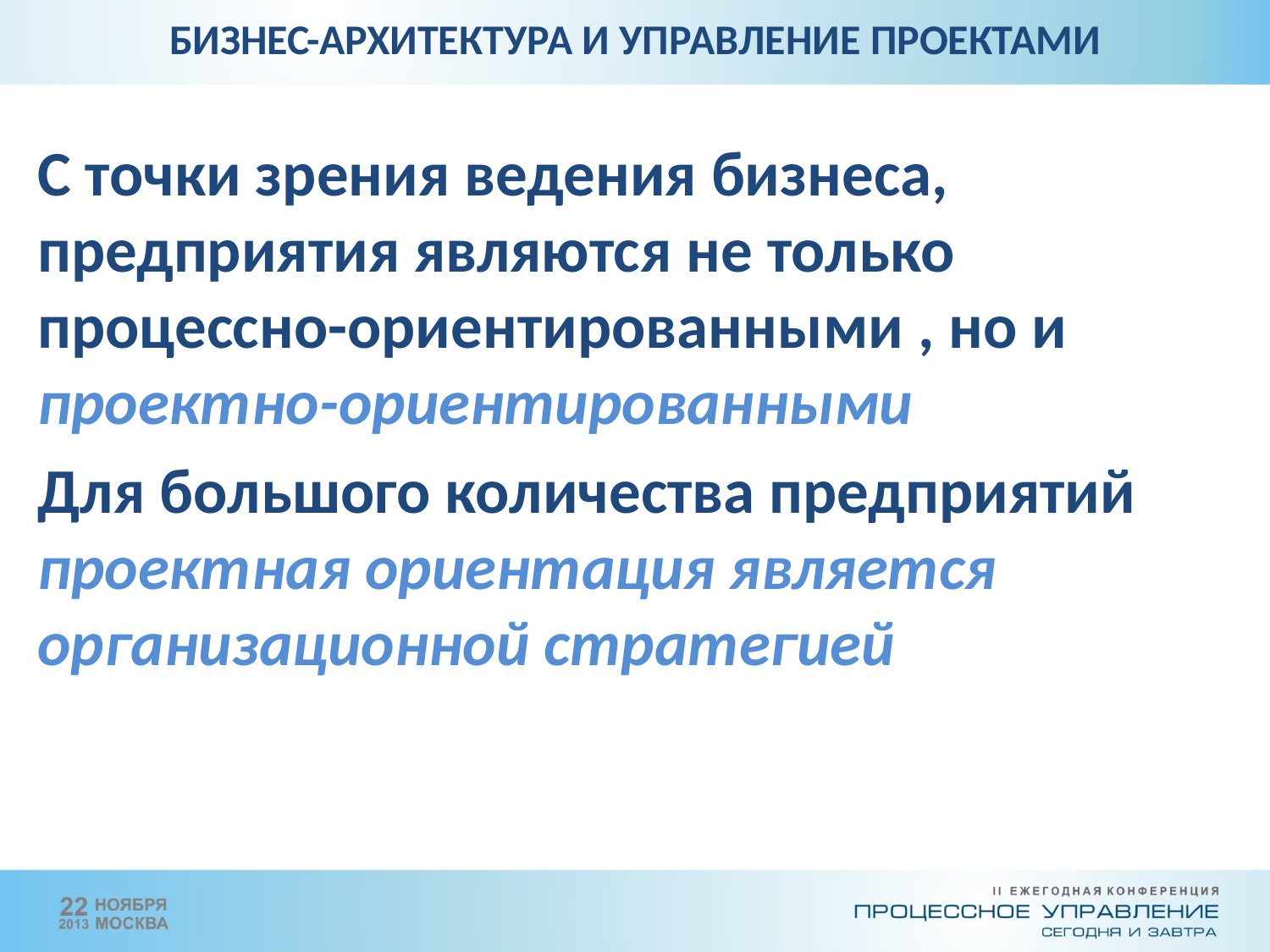

БИЗНЕС-АРХИТЕКТУРА И УПРАВЛЕНИЕ ПРОЕКТАМИ
С точки зрения ведения бизнеса, предприятия являются не только процессно-ориентированными , но и проектно-ориентированными
Для большого количества предприятий проектная ориентация является организационной стратегией